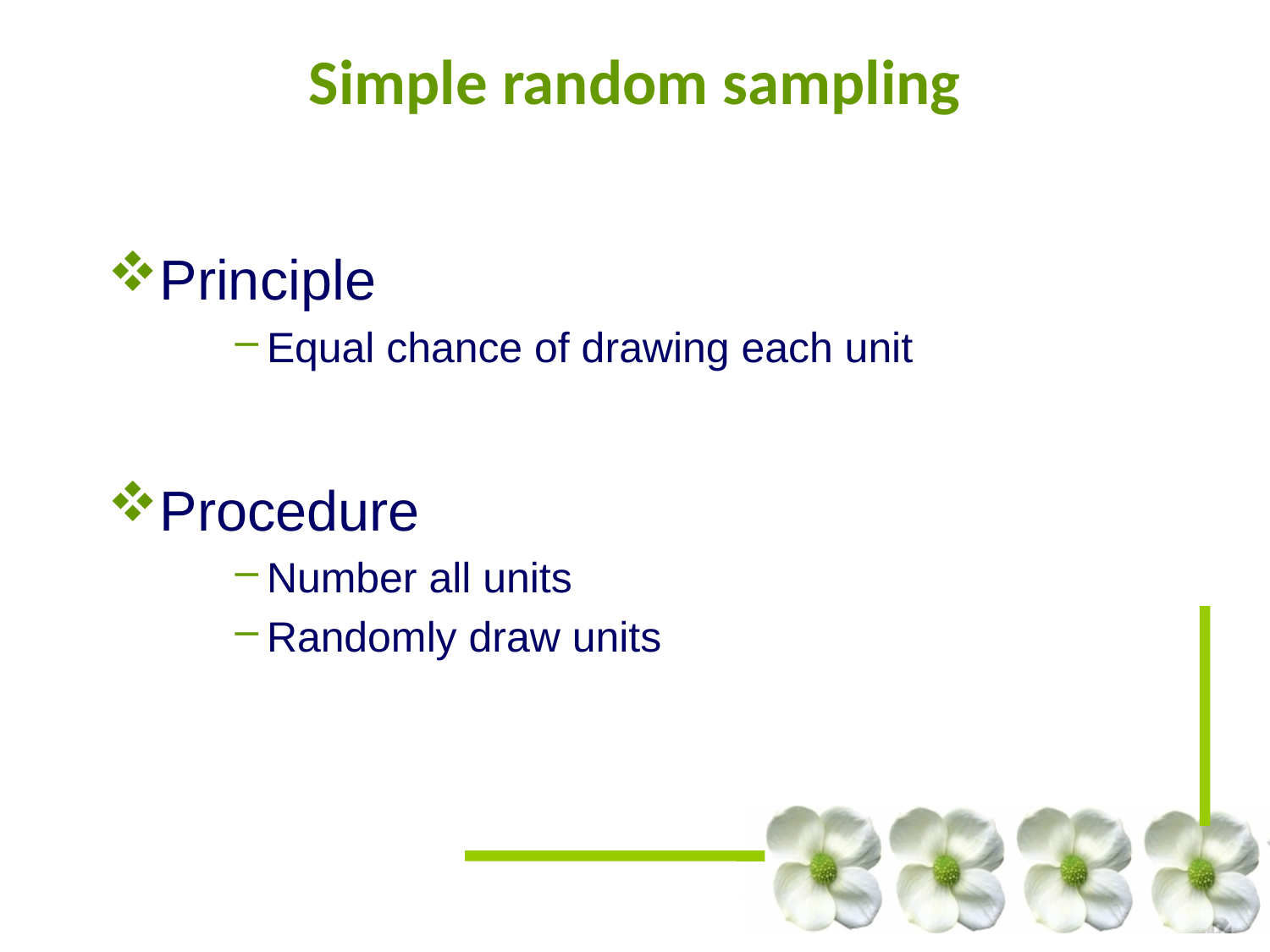

# Simple random sampling

Principle
Equal chance of drawing each unit

Procedure
Number all units
Randomly draw units